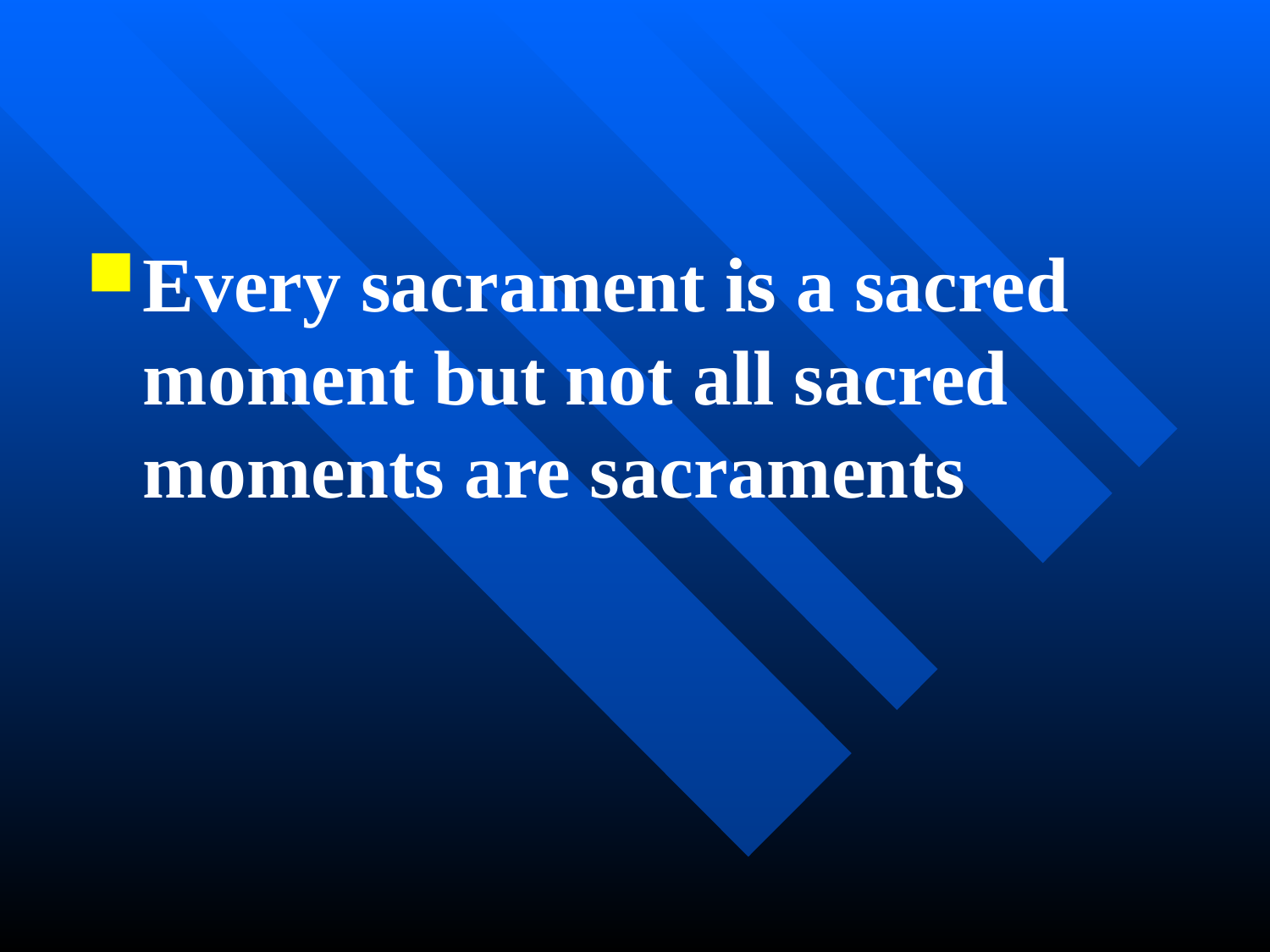

Every sacrament is a sacred moment but not all sacred moments are sacraments